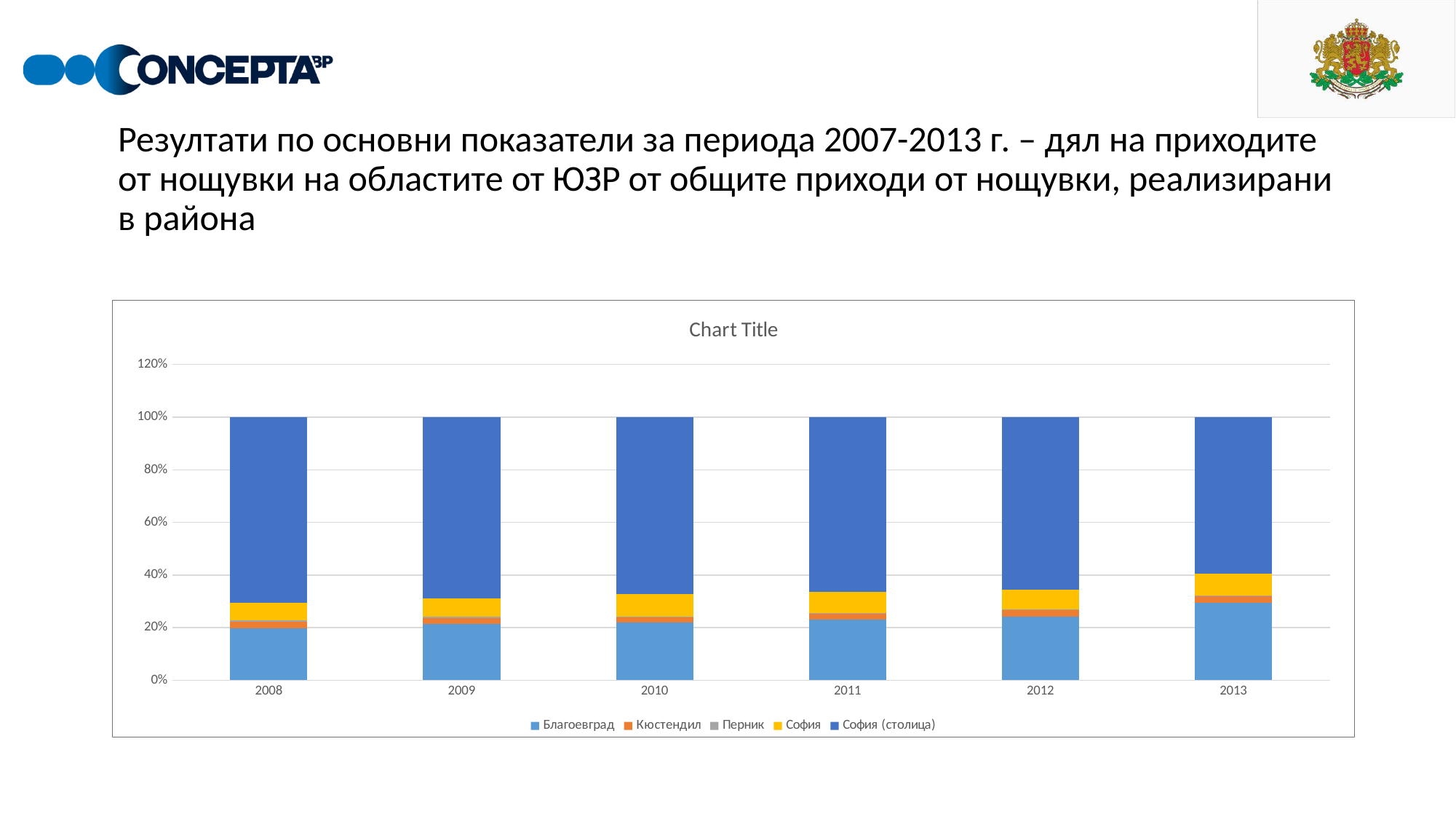

# Резултати по основни показатели за периода 2007-2013 г. – дял на приходите от нощувки на областите от ЮЗР от общите приходи от нощувки, реализирани в района

### Chart:

| Category | Благоевград | Кюстендил | Перник | София | София (столица) |
|---|---|---|---|---|---|
| 2008 | 0.19870697033524162 | 0.024658378045105483 | 0.004169981073683534 | 0.06585066894457905 | 0.7066140016013907 |
| 2009 | 0.2150278043638537 | 0.021500144749329618 | 0.0052637595934267286 | 0.07061925943282549 | 0.6875890318605644 |
| 2010 | 0.21949659221878146 | 0.019745773253758675 | 0.0035406405275719296 | 0.08364055345721133 | 0.6735764405426766 |
| 2011 | 0.23095605398629013 | 0.022457383492807008 | 0.0033091758280253316 | 0.07973983226811962 | 0.663537554424758 |
| 2012 | 0.24112171175539196 | 0.024458230471890052 | 0.003299197351136581 | 0.07408591779442074 | 0.6570349426271609 |
| 2013 | 0.2933551869115417 | 0.026306463993833597 | 0.0032208740998904773 | 0.08133215541754905 | 0.5957853195771855 |